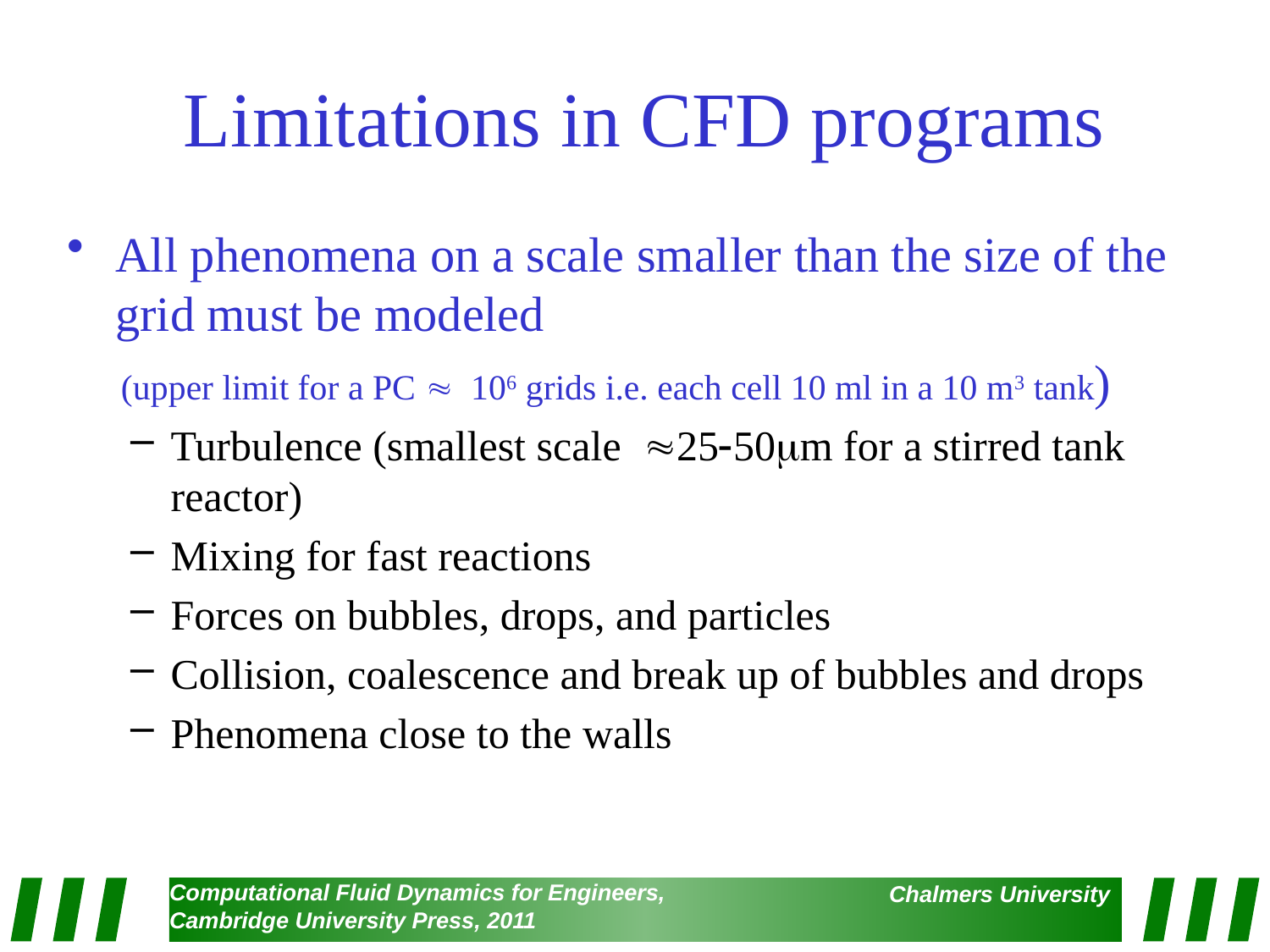

# Limitations in CFD programs
All phenomena on a scale smaller than the size of the grid must be modeled
      (upper limit for a PC ≈ 106 grids i.e. each cell 10 ml in a 10 m3 tank)
Turbulence (smallest scale ≈25−50μm for a stirred tank reactor)
Mixing for fast reactions
Forces on bubbles, drops, and particles
Collision, coalescence and break up of bubbles and drops
Phenomena close to the walls